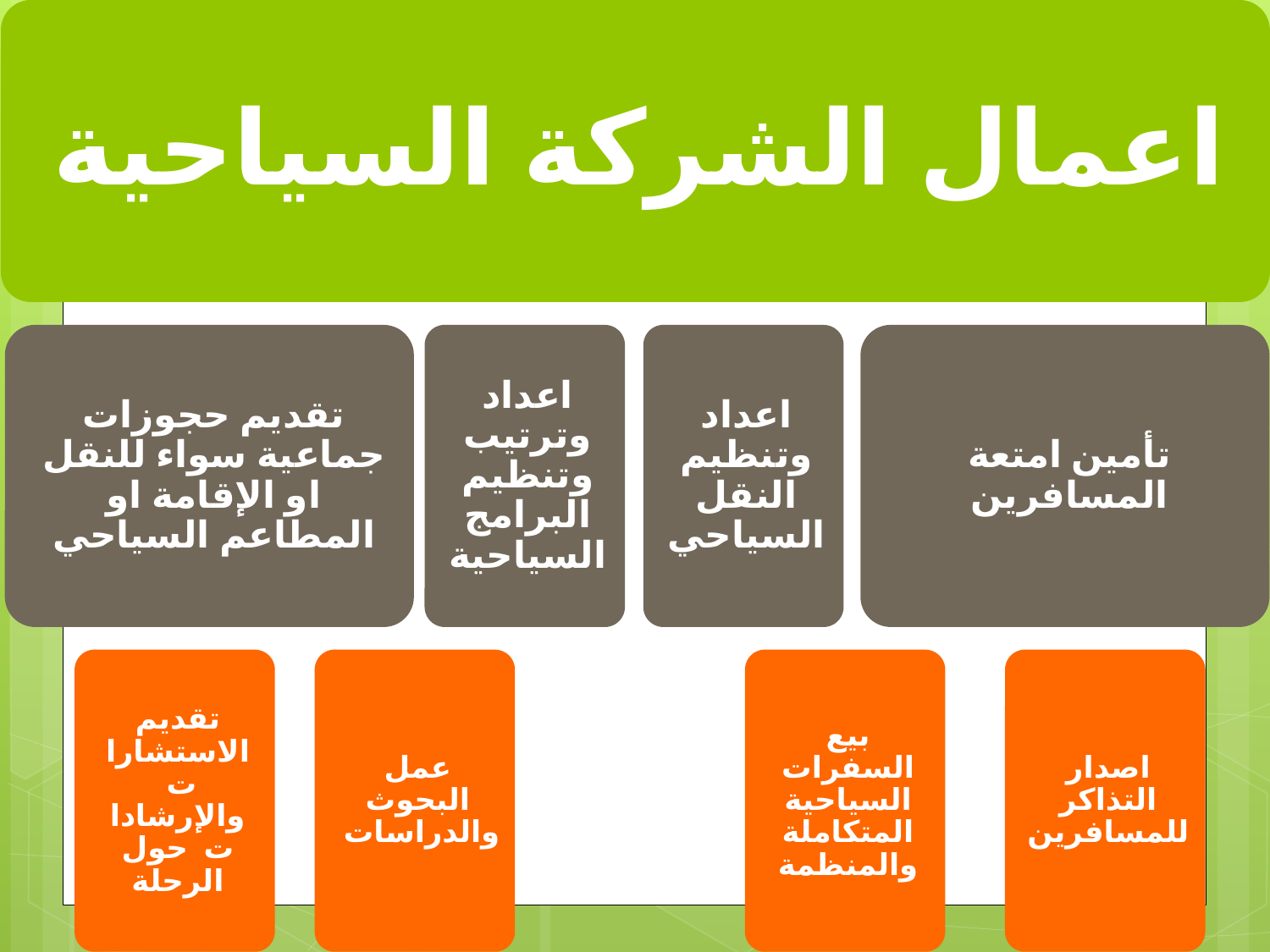

اعمال الشركة السياحية
اعداد وترتيب وتنظيم البرامج السياحية
تقديم حجوزات جماعية سواء للنقل او الإقامة او المطاعم السياحي
تقديم الاستشارات  والإرشادات  حول الرحلة
عمل البحوث والدراسات
اعداد وتنظيم النقل السياحي
تأمين امتعة المسافرين
بيع السفرات السياحية المتكاملة والمنظمة
اصدار التذاكر للمسافرين